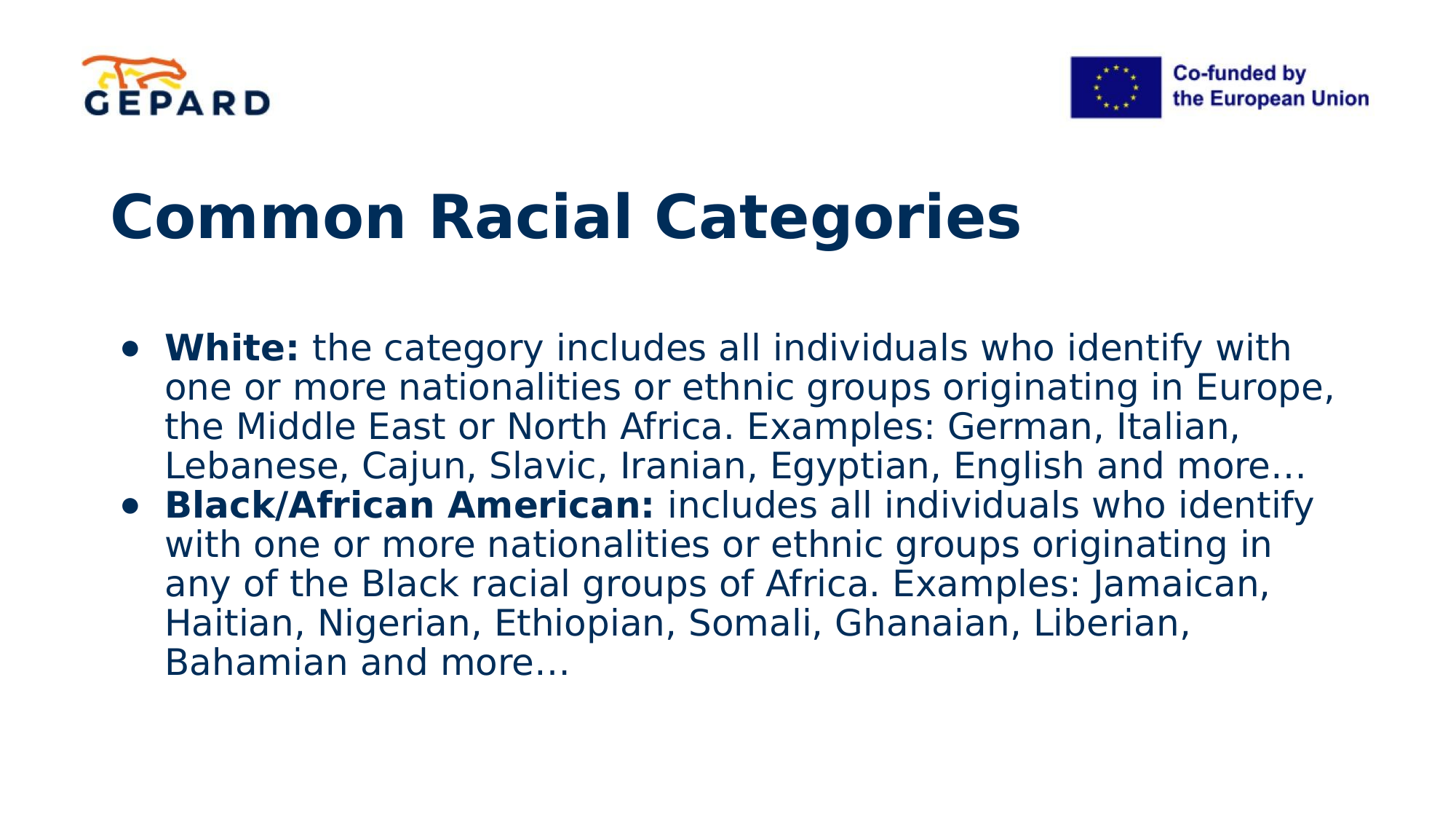

# Common Racial Categories
White: the category includes all individuals who identify with one or more nationalities or ethnic groups originating in Europe, the Middle East or North Africa. Examples: German, Italian, Lebanese, Cajun, Slavic, Iranian, Egyptian, English and more…
Black/African American: includes all individuals who identify with one or more nationalities or ethnic groups originating in any of the Black racial groups of Africa. Examples: Jamaican, Haitian, Nigerian, Ethiopian, Somali, Ghanaian, Liberian, Bahamian and more…